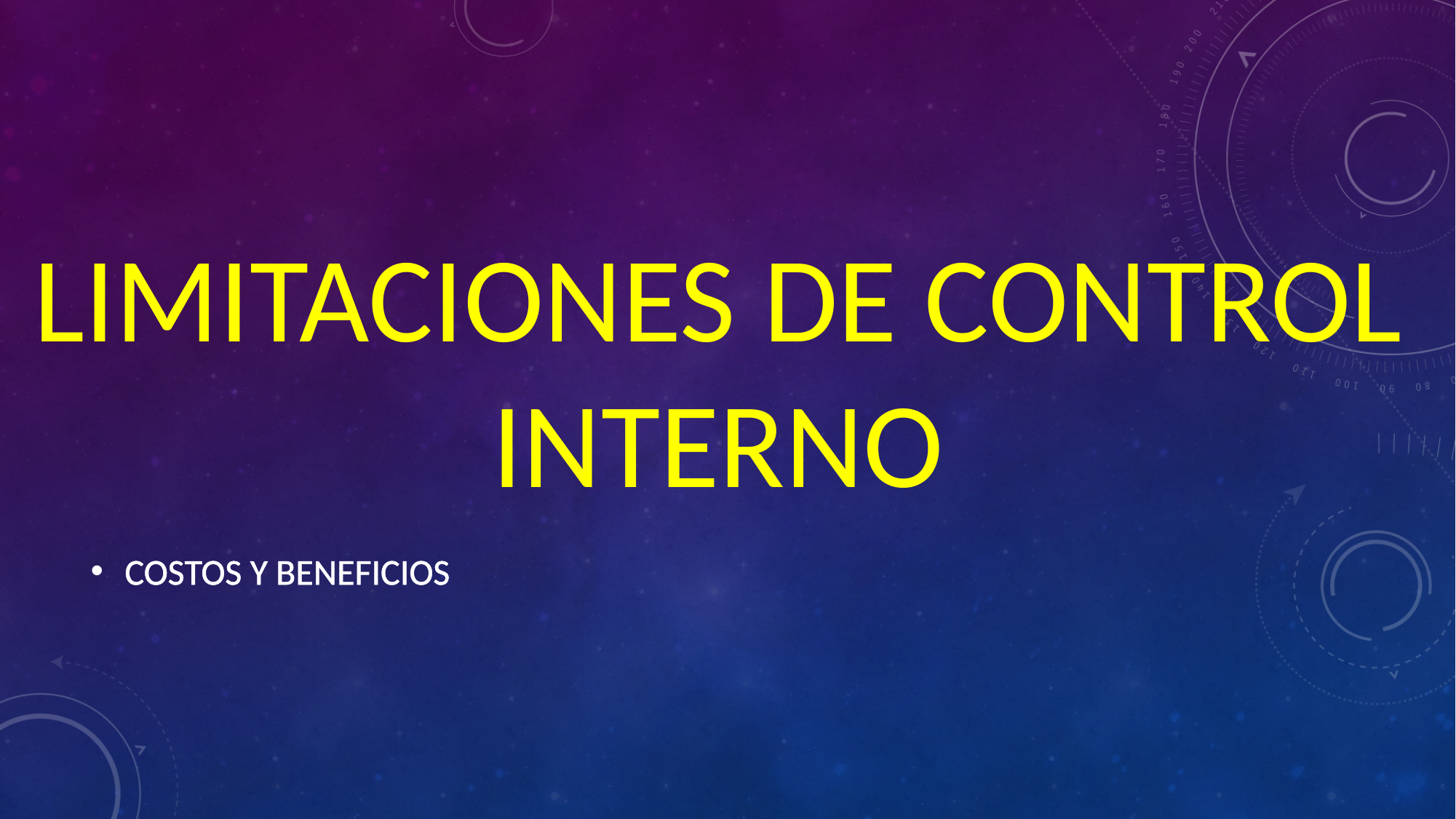

Limitaciones de control interno
COSTOS Y BENEFICIOS